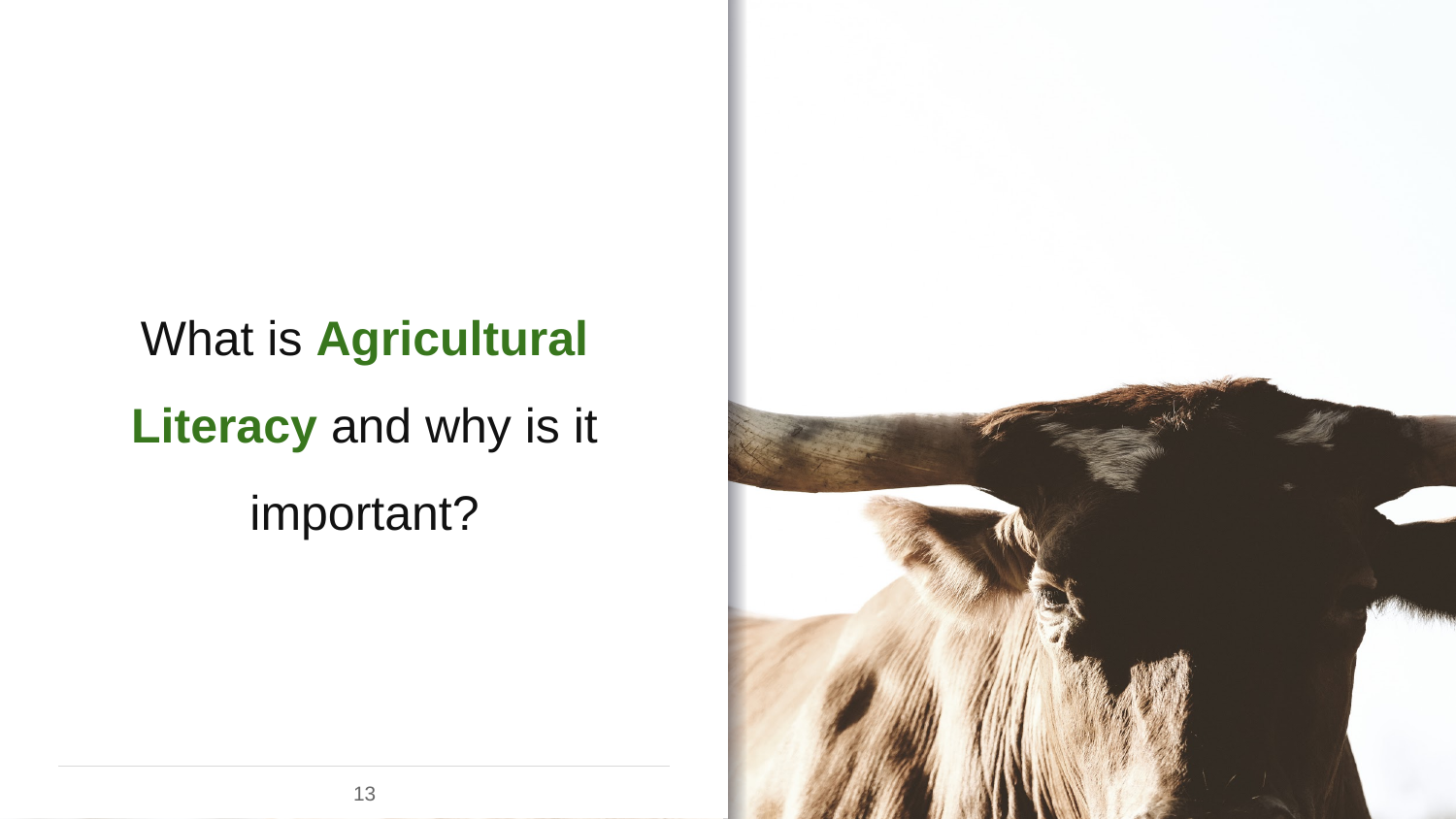

What is Agricultural Literacy and why is it important?
13